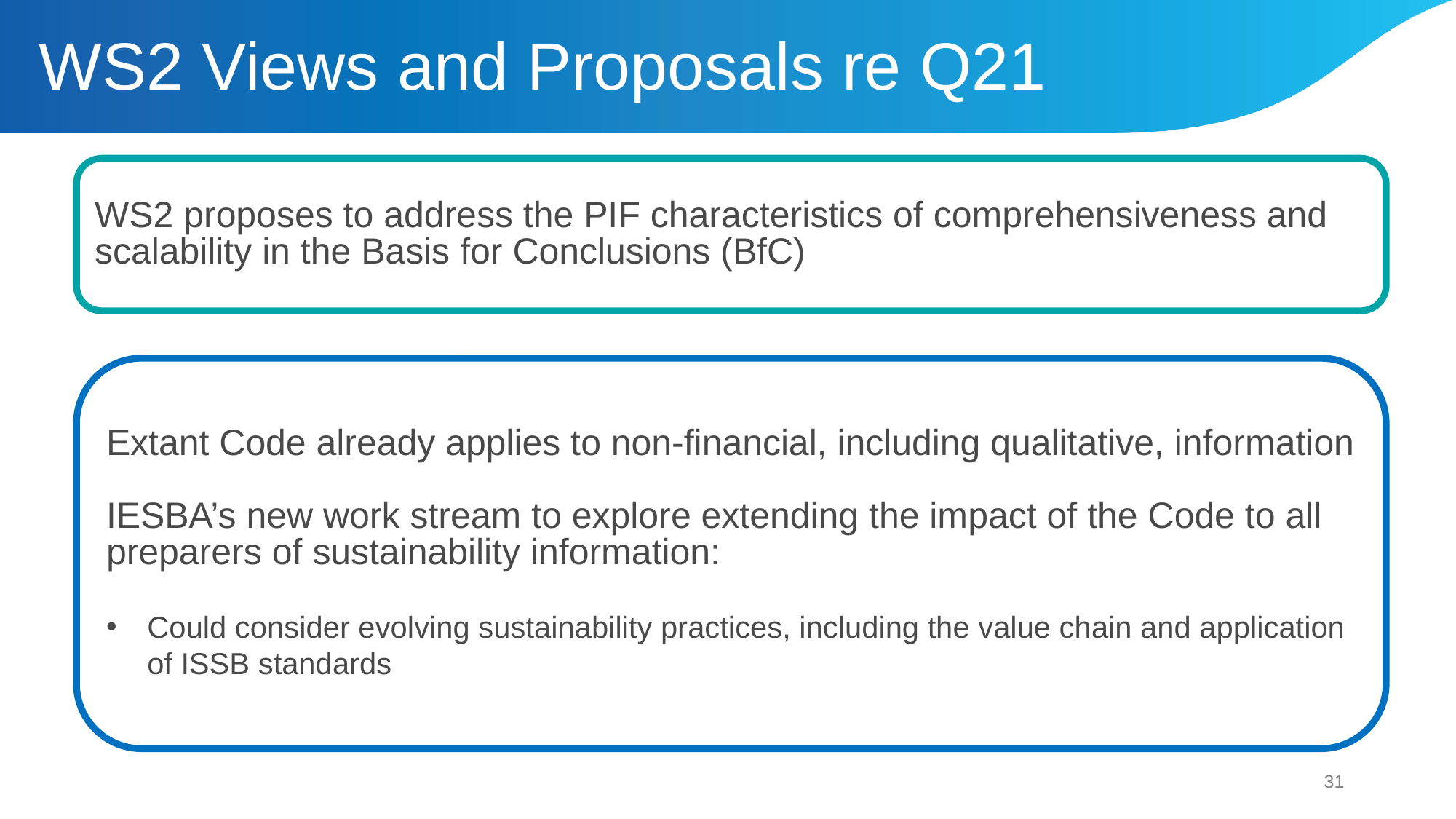

WS2 Views and Proposals re Q21
WS2 proposes to address the PIF characteristics of comprehensiveness and scalability in the Basis for Conclusions (BfC)
Extant Code already applies to non-financial, including qualitative, information
IESBA’s new work stream to explore extending the impact of the Code to all preparers of sustainability information:
Could consider evolving sustainability practices, including the value chain and application of ISSB standards
31